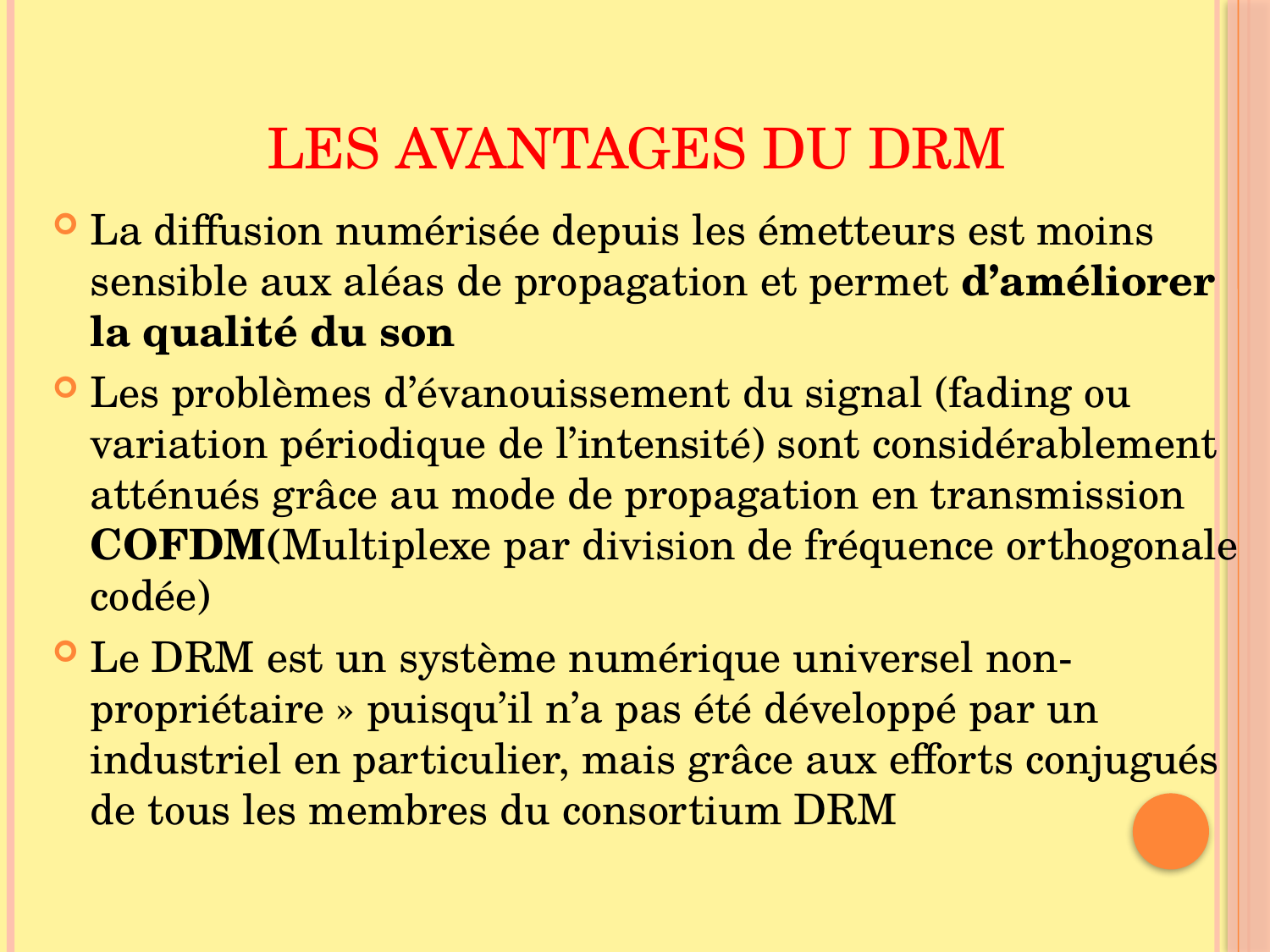

# LES AVANTAGES DU DRM
La diffusion numérisée depuis les émetteurs est moins sensible aux aléas de propagation et permet d’améliorer la qualité du son
Les problèmes d’évanouissement du signal (fading ou variation périodique de l’intensité) sont considérablement atténués grâce au mode de propagation en transmission COFDM(Multiplexe par division de fréquence orthogonale codée)
Le DRM est un système numérique universel non-propriétaire » puisqu’il n’a pas été développé par un industriel en particulier, mais grâce aux efforts conjugués de tous les membres du consortium DRM